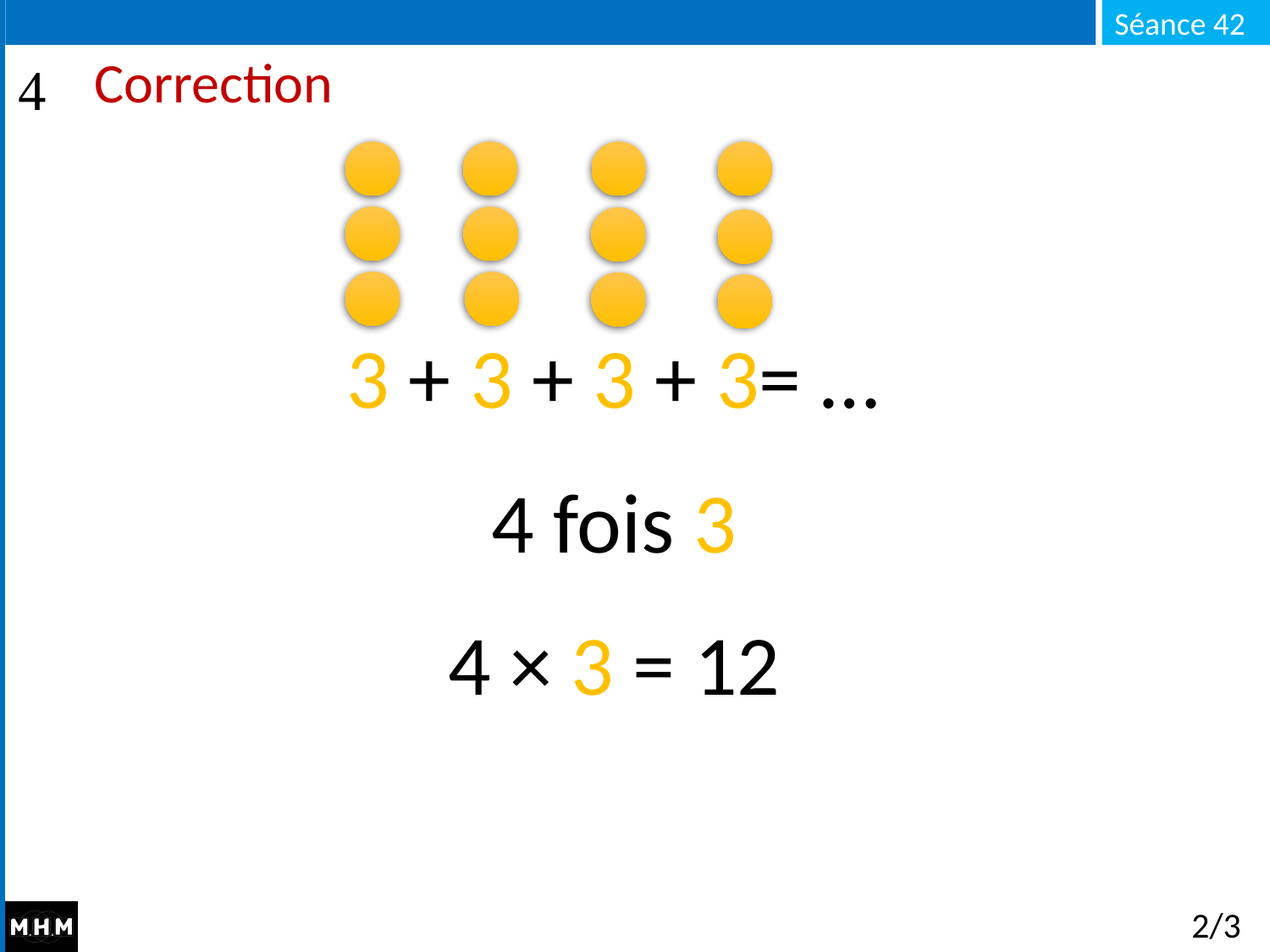

# Correction

3 + 3 + 3 + 3= …
4 fois 3
4 × 3 = 12
2/3